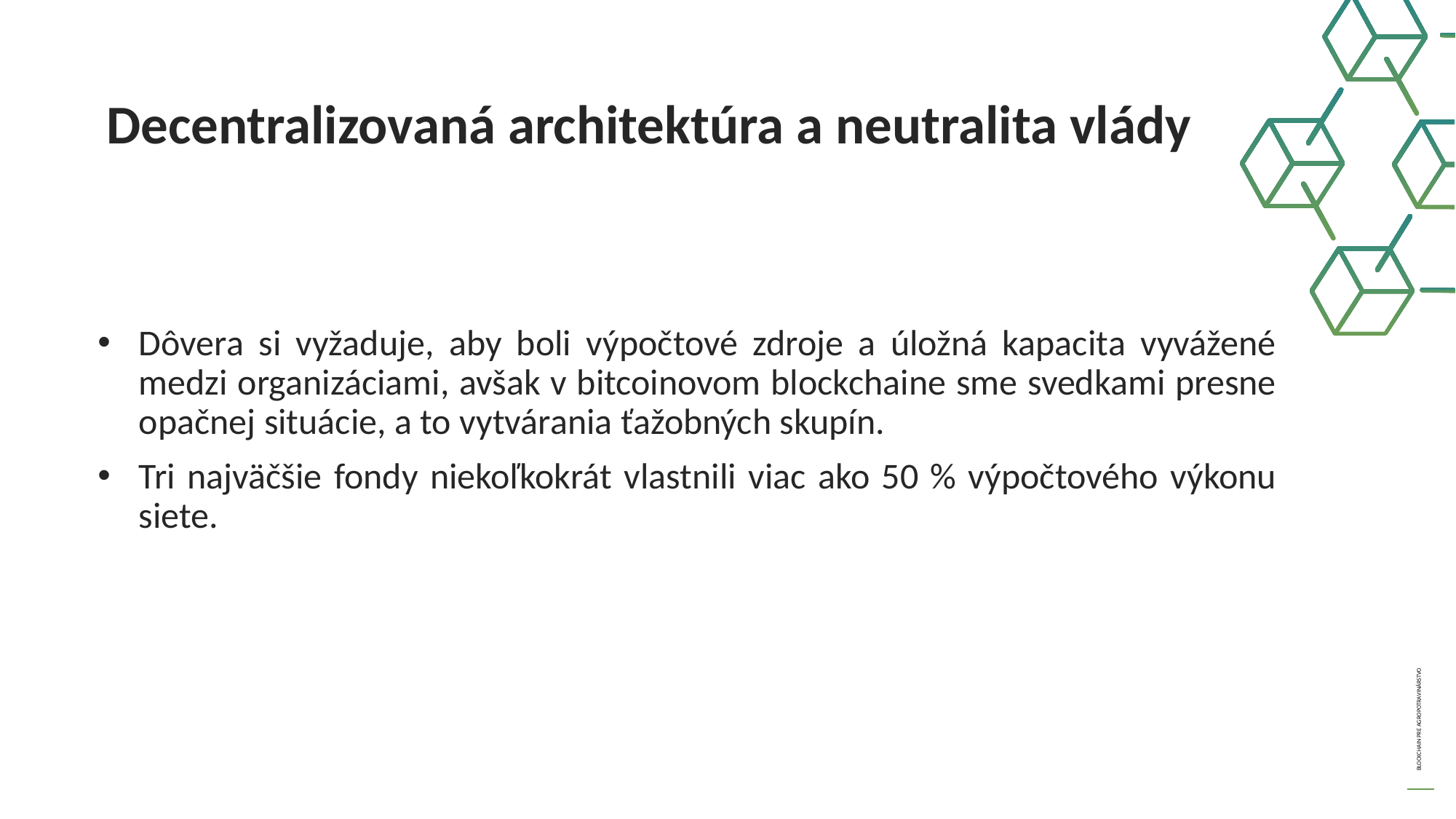

Decentralizovaná architektúra a neutralita vlády
Dôvera si vyžaduje, aby boli výpočtové zdroje a úložná kapacita vyvážené medzi organizáciami, avšak v bitcoinovom blockchaine sme svedkami presne opačnej situácie, a to vytvárania ťažobných skupín.
Tri najväčšie fondy niekoľkokrát vlastnili viac ako 50 % výpočtového výkonu siete.